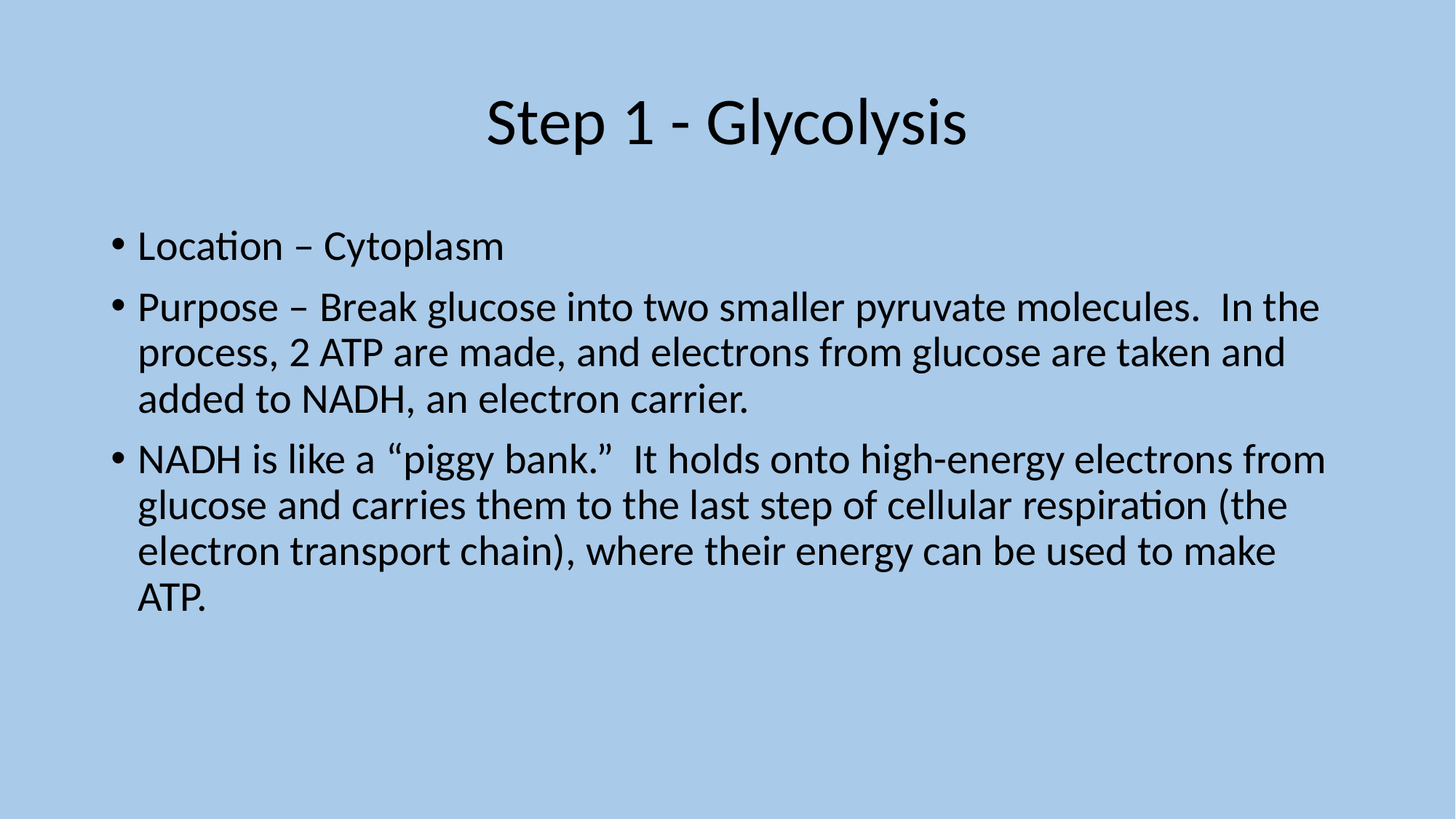

# Step 1 - Glycolysis
Location – Cytoplasm
Purpose – Break glucose into two smaller pyruvate molecules.  In the process, 2 ATP are made, and electrons from glucose are taken and added to NADH, an electron carrier.
NADH is like a “piggy bank.”  It holds onto high-energy electrons from glucose and carries them to the last step of cellular respiration (the electron transport chain), where their energy can be used to make ATP.